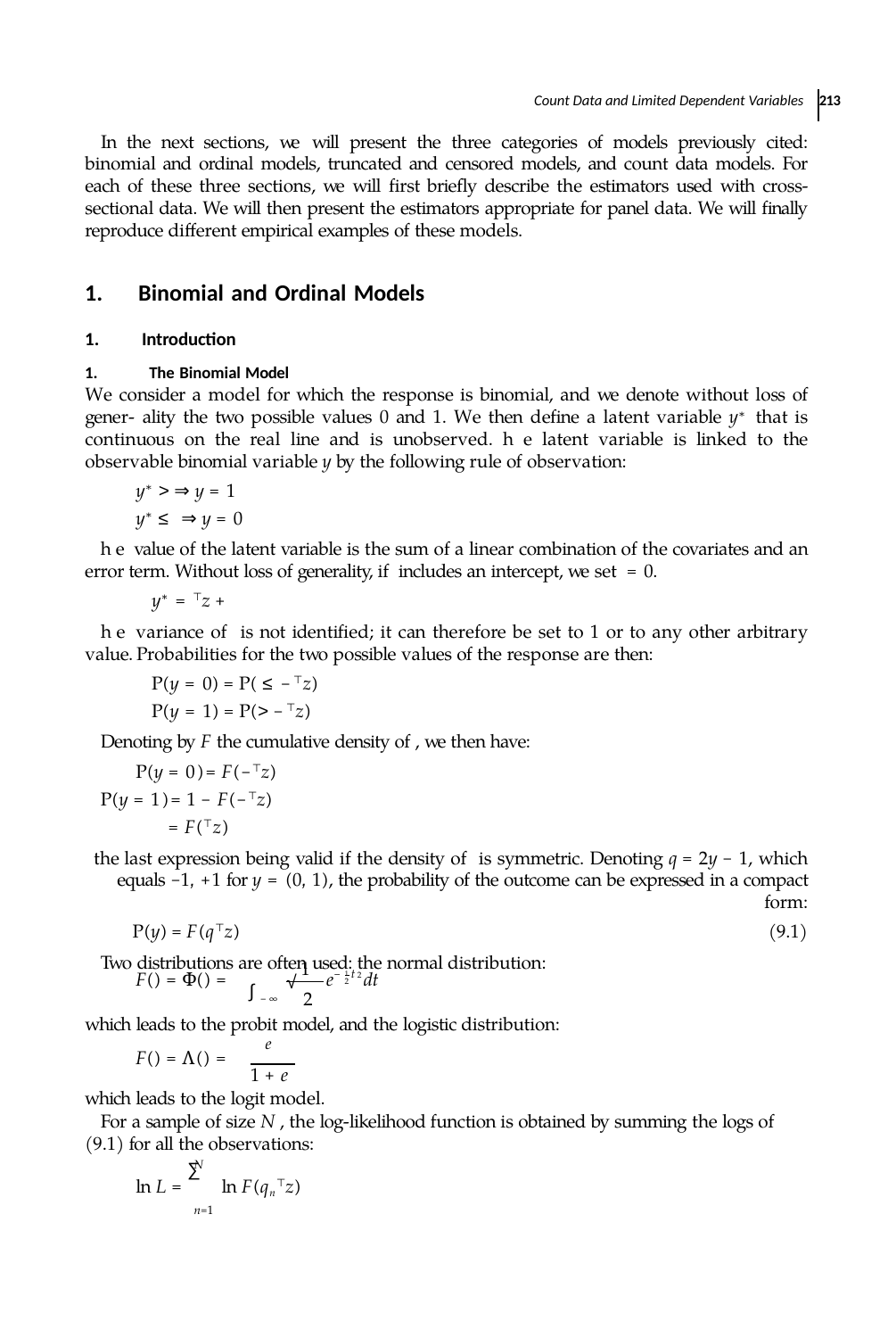

Count Data and Limited Dependent Variables  213

In the next sections, we will present the three categories of models previously cited: binomial and ordinal models, truncated and censored models, and count data models. For each of these three sections, we will ﬁrst briefly describe the estimators used with cross-sectional data. We will then present the estimators appropriate for panel data. We will ﬁnally reproduce different empirical examples of these models.

Binomial and Ordinal Models

Introduction
The Binomial Model
We consider a model for which the response is binomial, and we denote without loss of gener- ality the two possible values 0 and 1. We then deﬁne a latent variable y∗  that is continuous on the real line and is unobserved. he latent variable is linked to the observable binomial variable y by the following rule of observation:
y∗ > ⇒ y = 1
y∗ ≤  ⇒ y = 0
he value of the latent variable is the sum of a linear combination of the covariates and an error term. Without loss of generality, if  includes an intercept, we set  = 0.
y∗ = ⊤z +
he variance of  is not identiﬁed; it can therefore be set to 1 or to any other arbitrary value. Probabilities for the two possible values of the response are then:
P(y = 0) = P( ≤ −⊤z)
P(y = 1) = P(> −⊤z)
Denoting by F the cumulative density of , we then have: P(y = 0)= F(−⊤z)
P(y = 1)= 1 − F(−⊤z)
= F(⊤z)
the last expression being valid if the density of  is symmetric. Denoting q = 2y − 1, which equals −1, +1 for y = (0, 1), the probability of the outcome can be expressed in a compact form:
P(y) = F(q⊤z)	(9.1)
Two distributions are often used: the normal distribution:

1
1 2
– t
F() = Φ() =
e	dt
√
2

∫

2
−∞
which leads to the probit model, and the logistic distribution:
e
F() = Λ() =
1 + e
which leads to the logit model.
For a sample of size N , the log-likelihood function is obtained by summing the logs of (9.1) for all the observations:

N
∑
ln L =	ln F(qn⊤z)
n=1